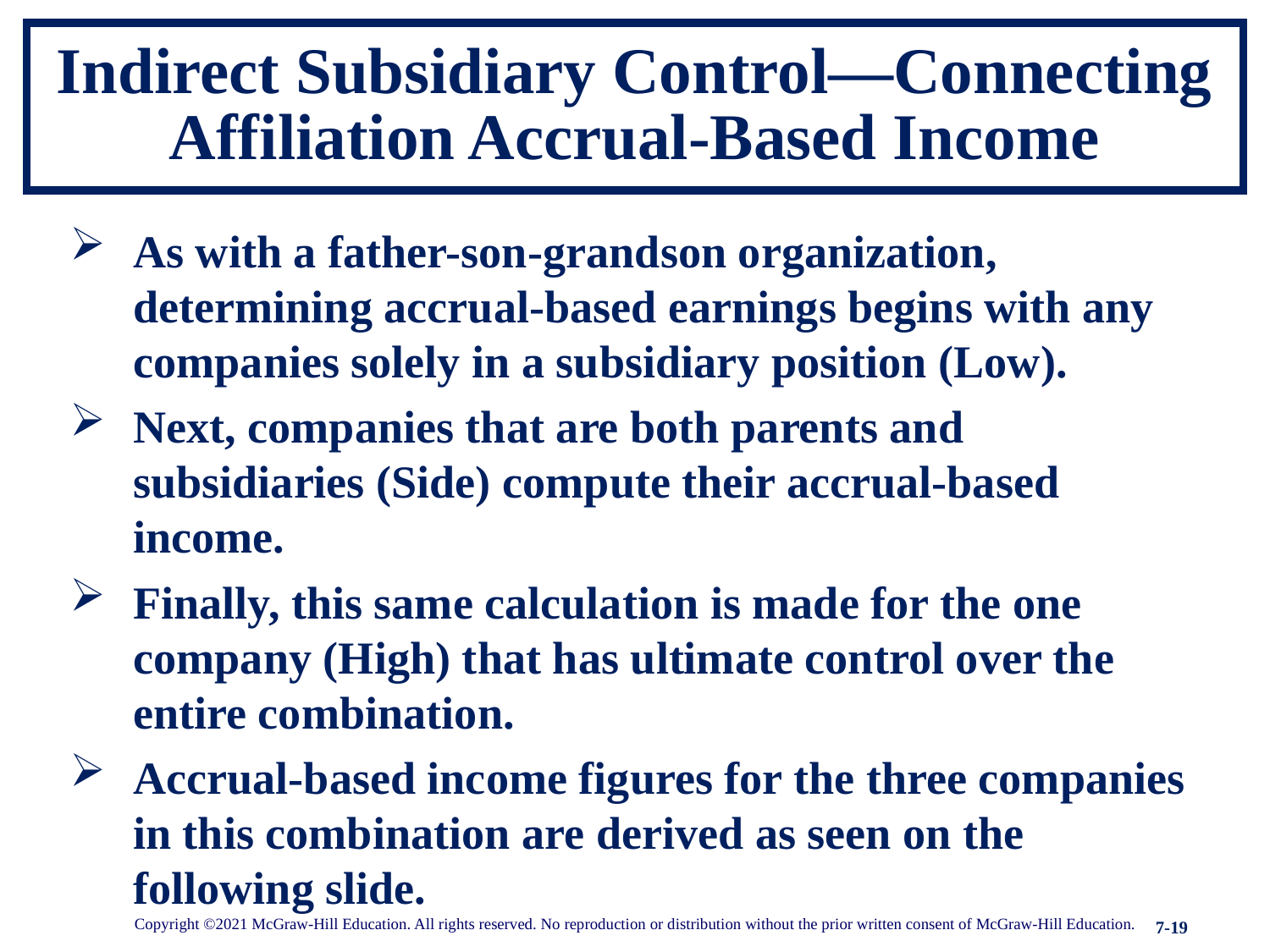

# Indirect Subsidiary Control—Connecting Affiliation Accrual-Based Income

As with a father-son-grandson organization, determining accrual-based earnings begins with any companies solely in a subsidiary position (Low).
Next, companies that are both parents and subsidiaries (Side) compute their accrual-based income.
Finally, this same calculation is made for the one company (High) that has ultimate control over the entire combination.
Accrual-based income figures for the three companies in this combination are derived as seen on the following slide.
Copyright ©2021 McGraw-Hill Education. All rights reserved. No reproduction or distribution without the prior written consent of McGraw-Hill Education.
7-19